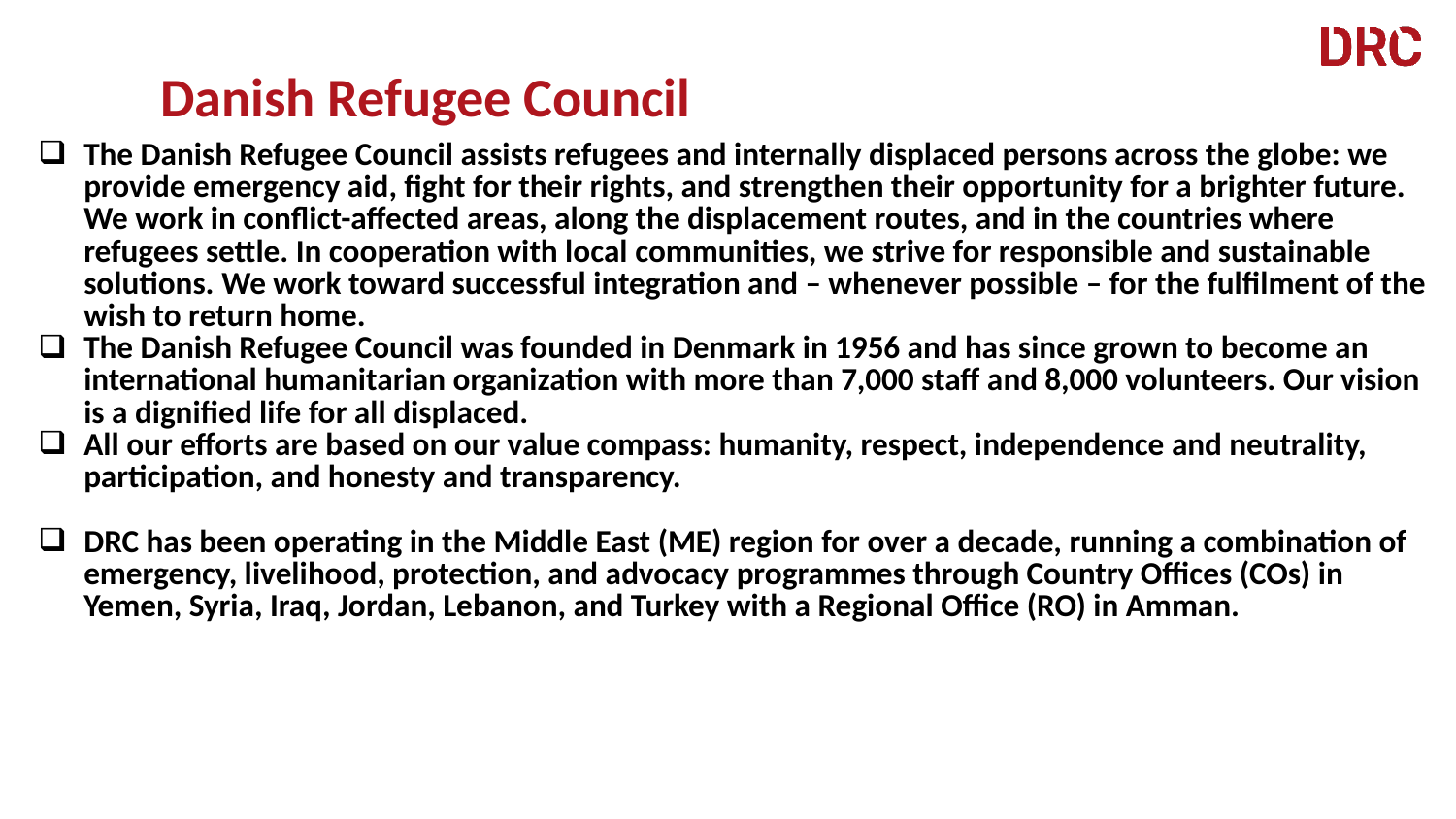

Danish Refugee Council
| The Danish Refugee Council assists refugees and internally displaced persons across the globe: we provide emergency aid, fight for their rights, and strengthen their opportunity for a brighter future. We work in conflict-affected areas, along the displacement routes, and in the countries where refugees settle. In cooperation with local communities, we strive for responsible and sustainable solutions. We work toward successful integration and – whenever possible – for the fulfilment of the wish to return home. The Danish Refugee Council was founded in Denmark in 1956 and has since grown to become an international humanitarian organization with more than 7,000 staff and 8,000 volunteers. Our vision is a dignified life for all displaced. All our efforts are based on our value compass: humanity, respect, independence and neutrality, participation, and honesty and transparency. DRC has been operating in the Middle East (ME) region for over a decade, running a combination of emergency, livelihood, protection, and advocacy programmes through Country Offices (COs) in Yemen, Syria, Iraq, Jordan, Lebanon, and Turkey with a Regional Office (RO) in Amman. |
| --- |